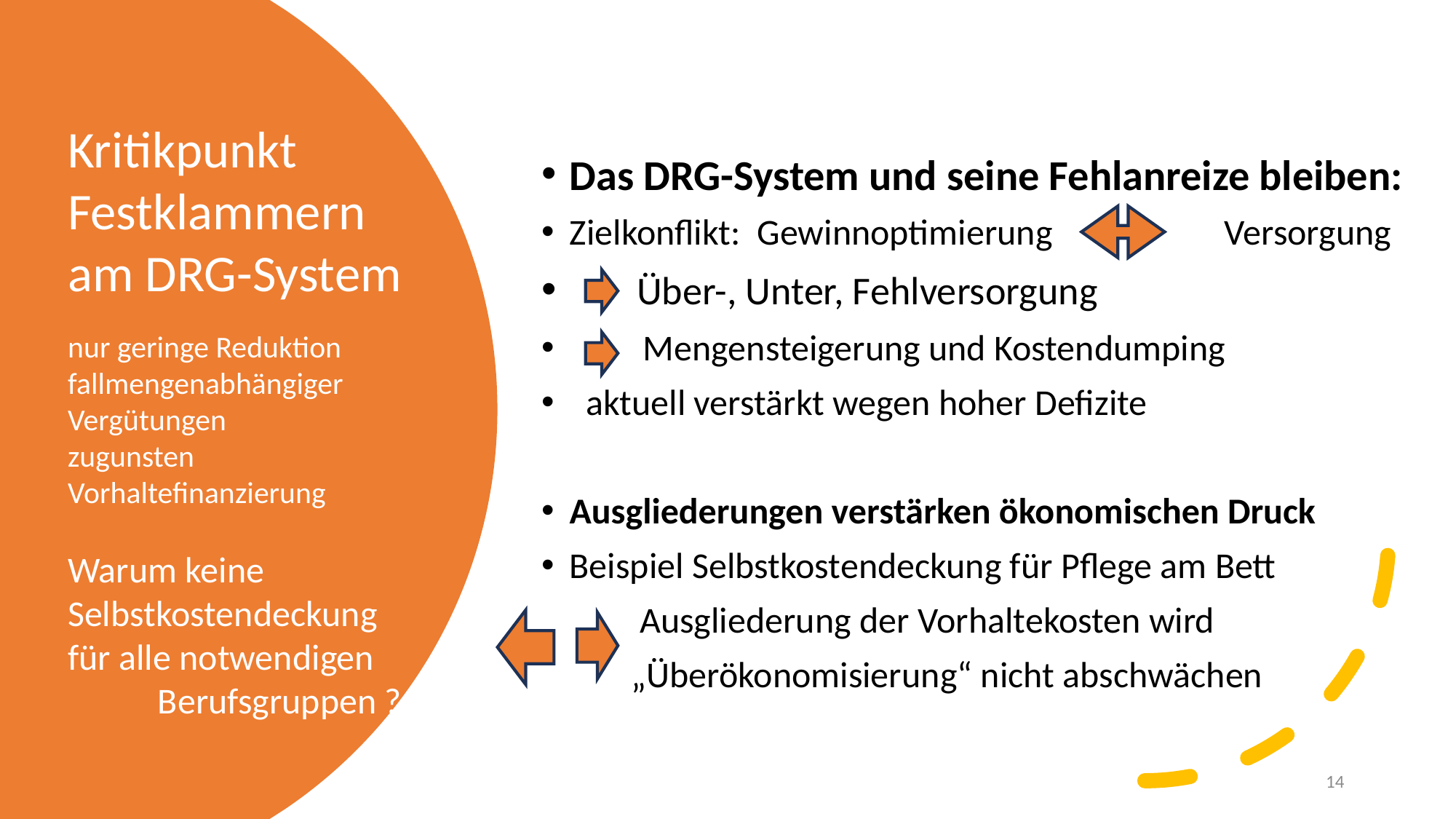

Das DRG-System und seine Fehlanreize bleiben:
Zielkonflikt:  Gewinnoptimierung 		Versorgung
       Über-, Unter, Fehlversorgung
         Mengensteigerung und Kostendumping
  aktuell verstärkt wegen hoher Defizite

Ausgliederungen verstärken ökonomischen Druck
Beispiel Selbstkostendeckung für Pflege am Bett
            Ausgliederung der Vorhaltekosten wird
           „Überökonomisierung“ nicht abschwächen
# Kritikpunkt Festklammern am DRG-System nur geringe Reduktion fallmengenabhängiger Vergütungen                     zugunsten Vorhaltefinanzierung Warum keine Selbstkostendeckung für alle notwendigen                  Berufsgruppen ?

14